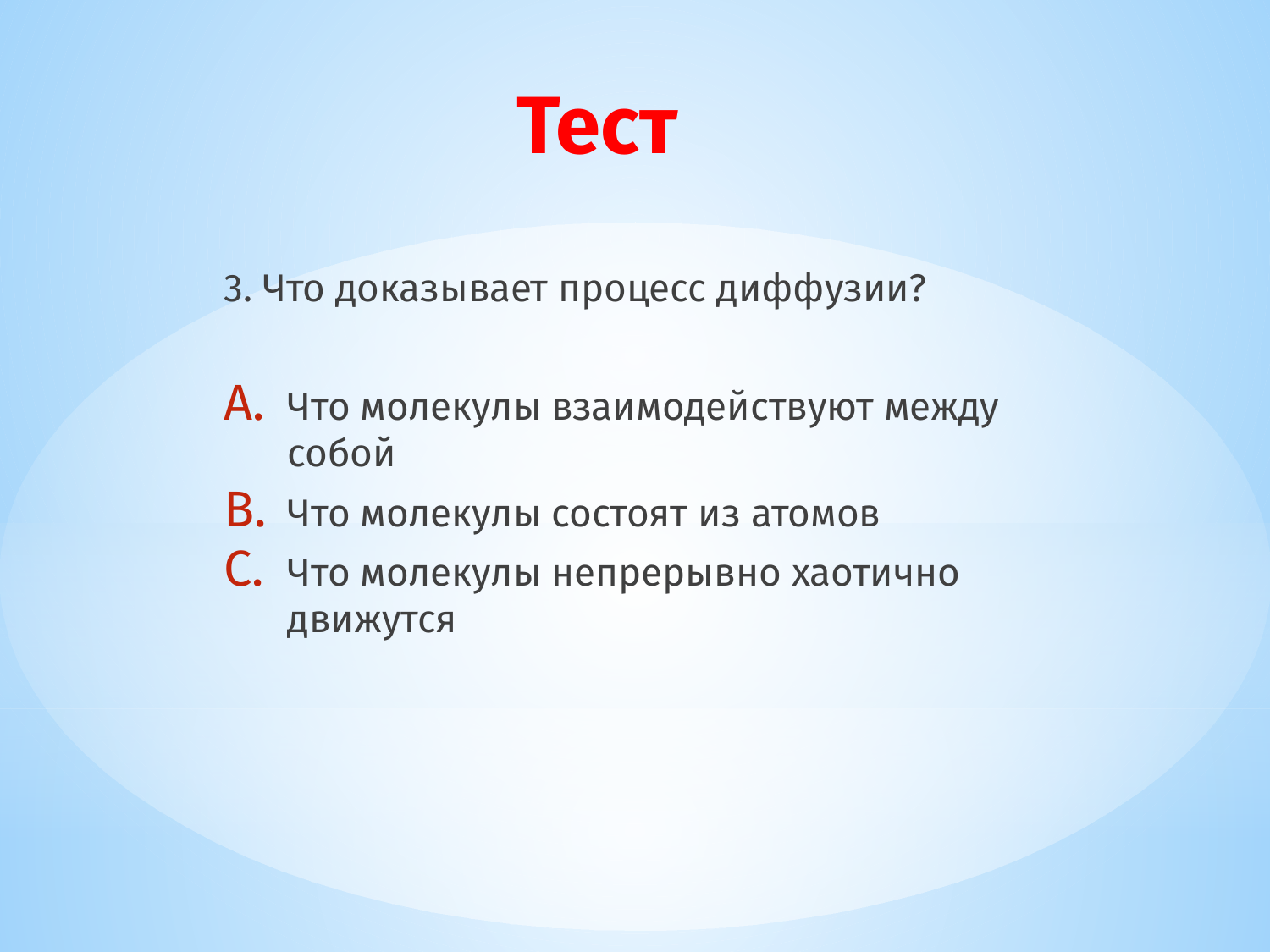

# Тест
3. Что доказывает процесс диффузии?

Что молекулы взаимодействуют между собой
Что молекулы состоят из атомов
Что молекулы непрерывно хаотично движутся